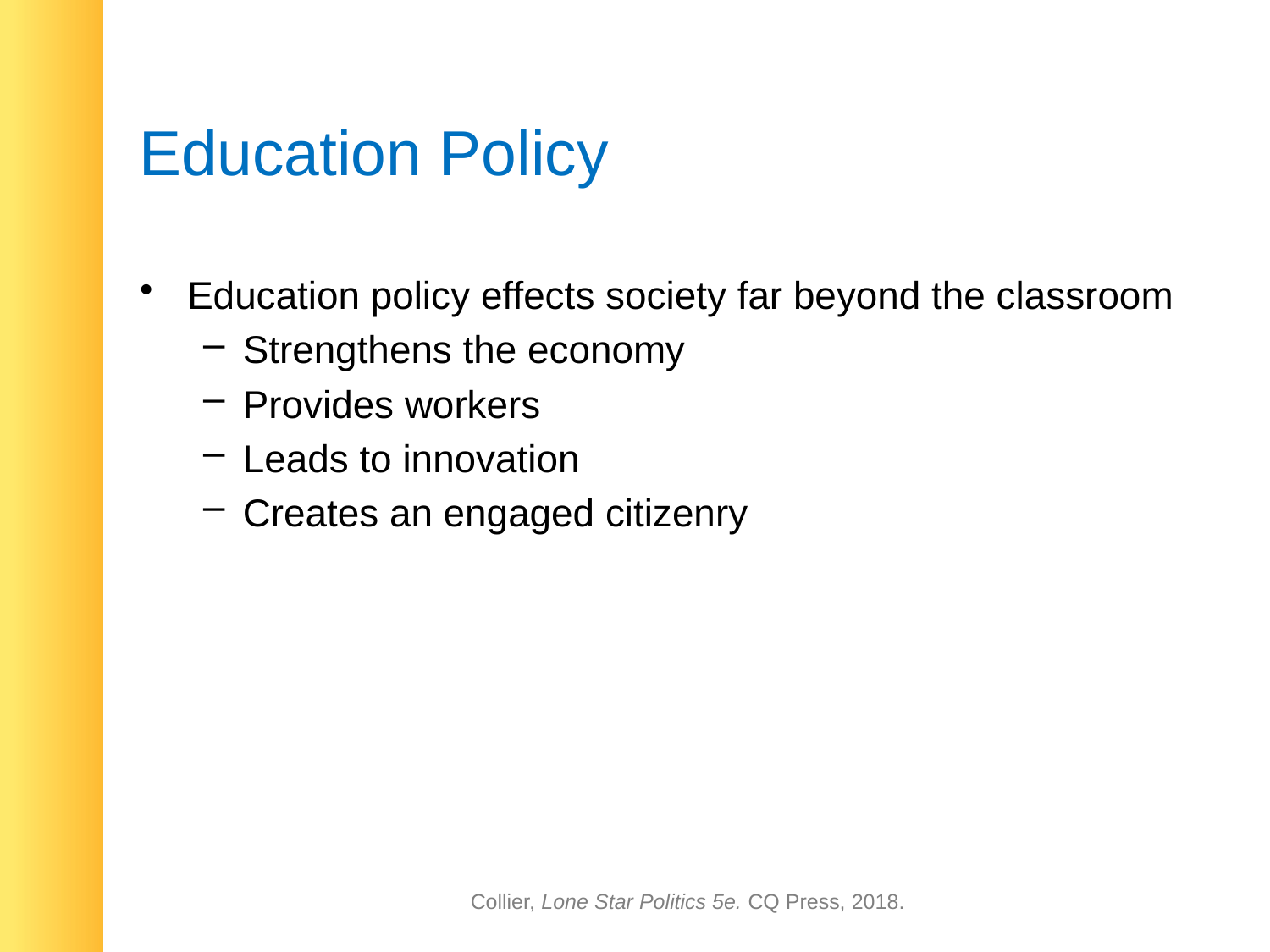

# Education Policy
Education policy effects society far beyond the classroom
Strengthens the economy
Provides workers
Leads to innovation
Creates an engaged citizenry
Collier, Lone Star Politics 5e. CQ Press, 2018.